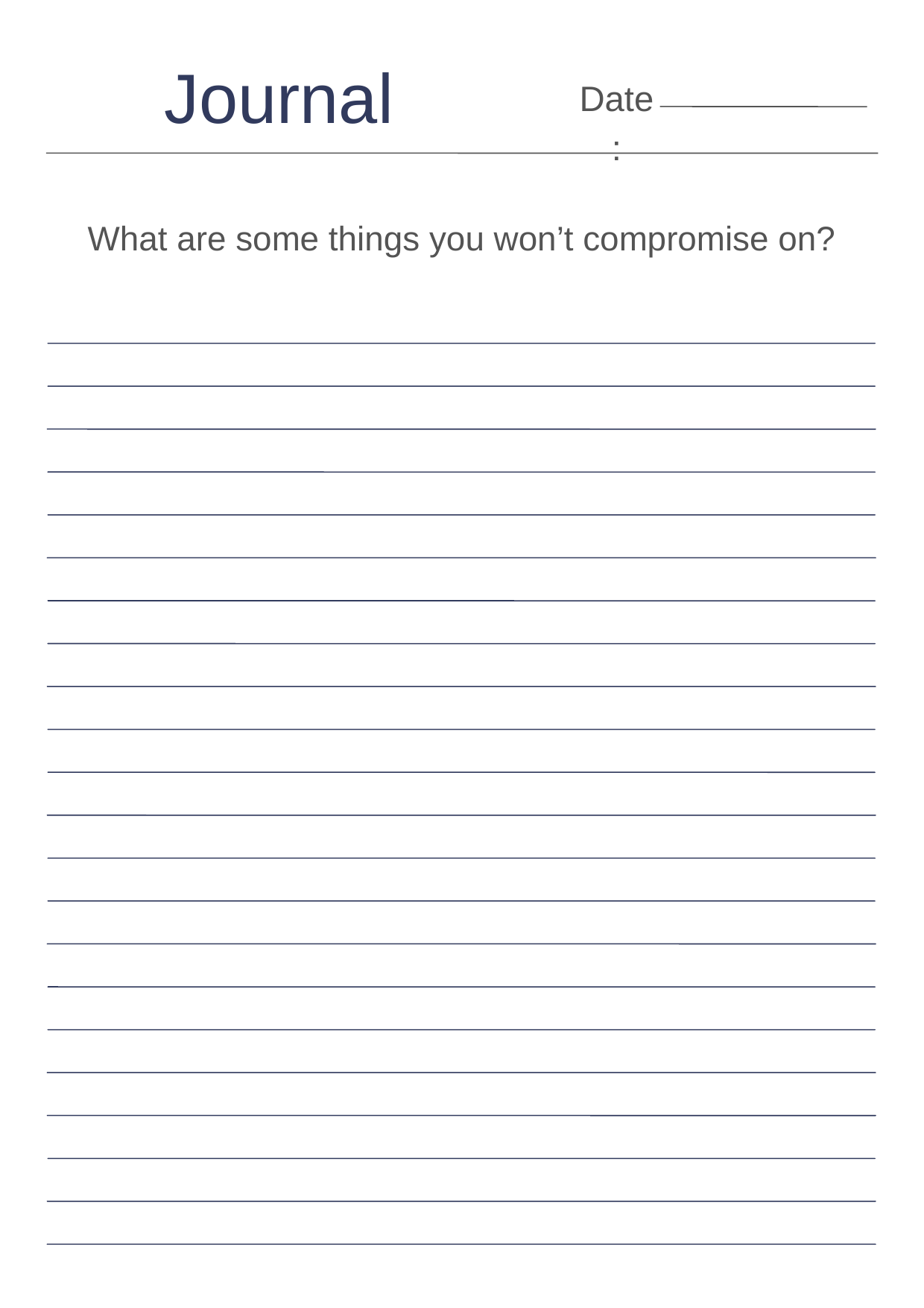

Journal
Date:

What are some things you won’t compromise on?